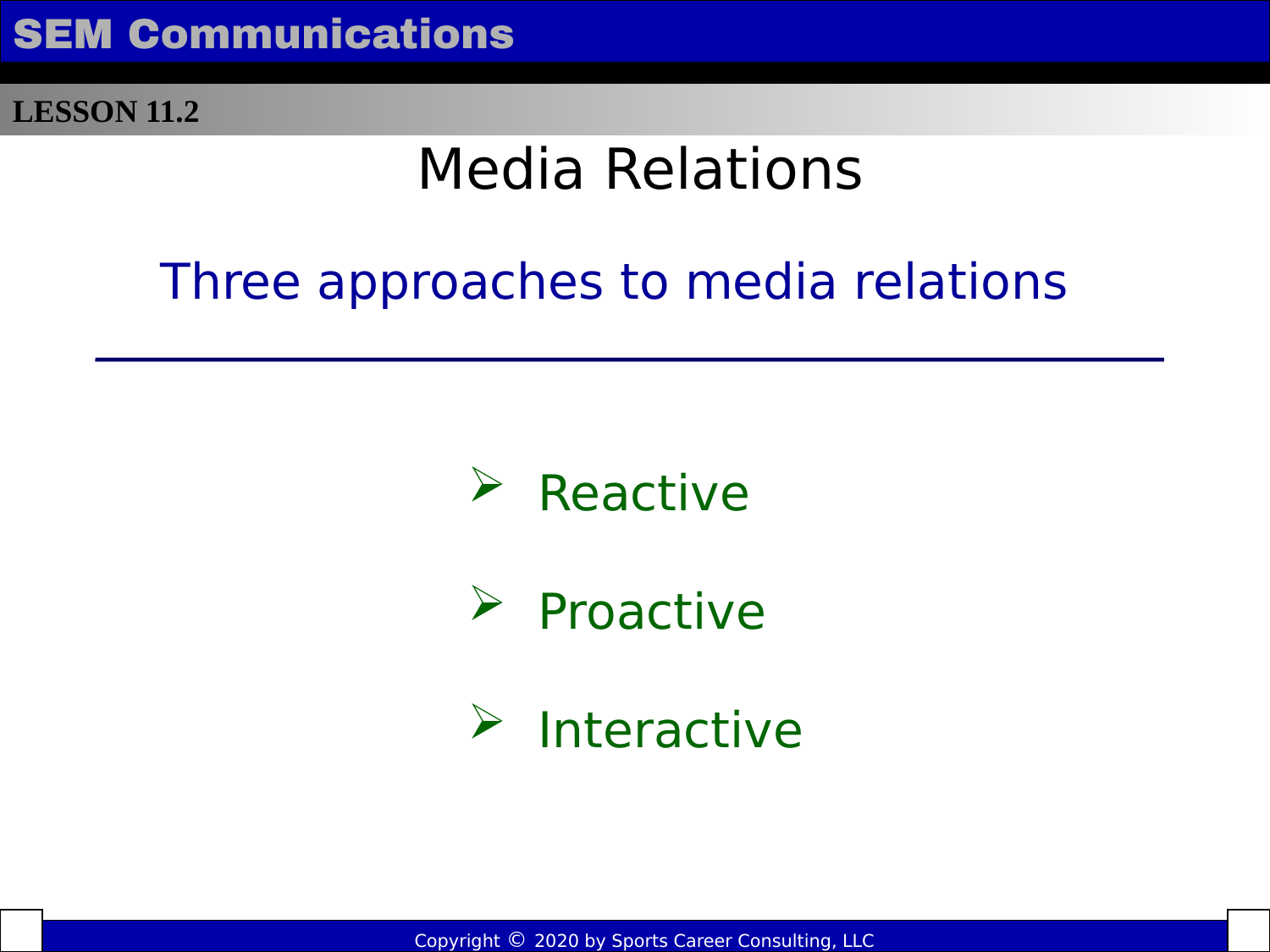

SEM Communications
LESSON 11.2
Media Relations
Three approaches to media relations

  Reactive

  Proactive

  Interactive
Copyright © 2020 by Sports Career Consulting, LLC